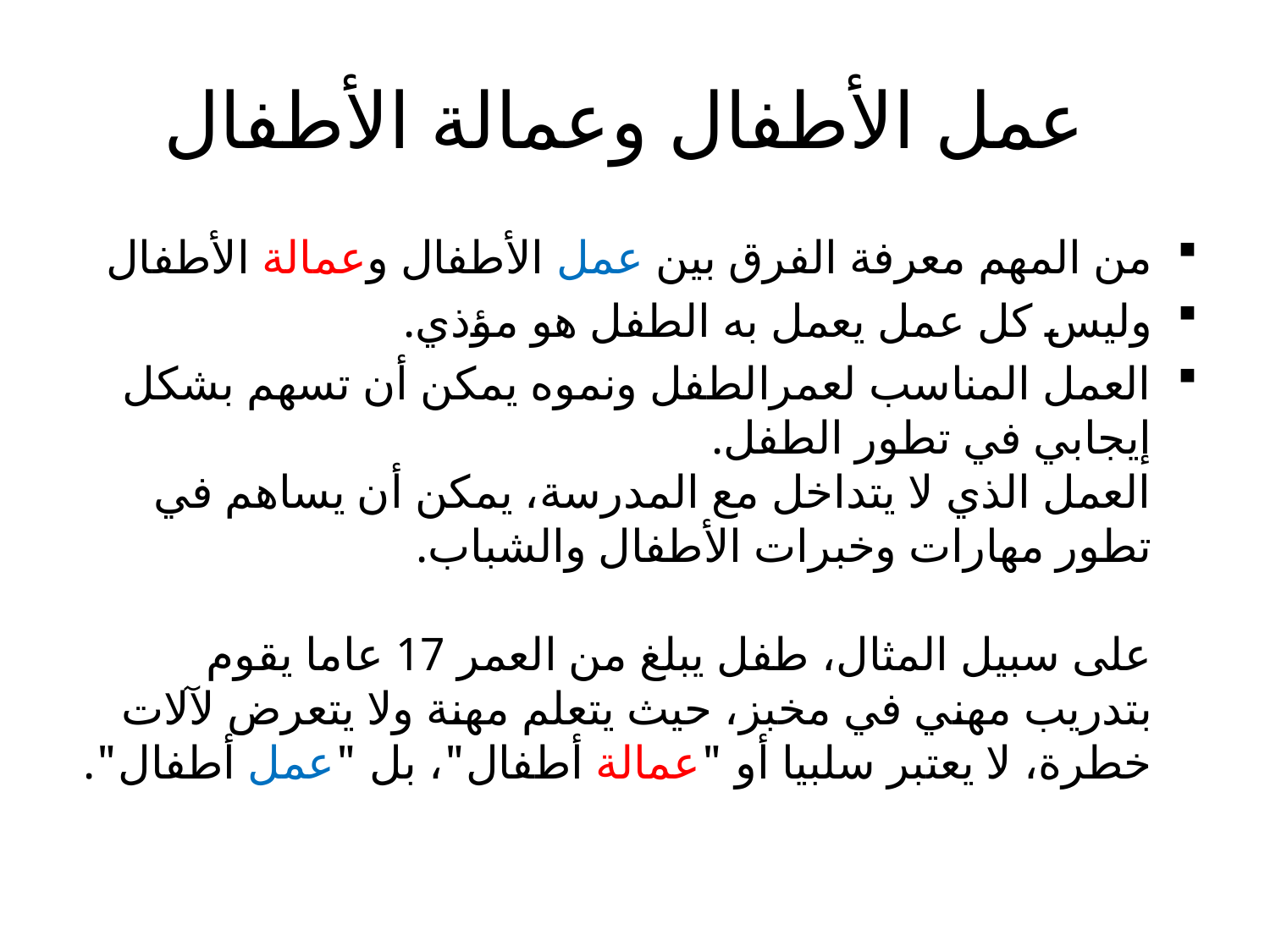

# عمل الأطفال وعمالة الأطفال
من المهم معرفة الفرق بين عمل الأطفال وعمالة الأطفال
وليس كل عمل يعمل به الطفل هو مؤذي.
العمل المناسب لعمرالطفل ونموه يمكن أن تسهم بشكل إيجابي في تطور الطفل.
العمل الذي لا يتداخل مع المدرسة، يمكن أن يساهم في تطور مهارات وخبرات الأطفال والشباب.
على سبيل المثال، طفل يبلغ من العمر 17 عاما يقوم بتدريب مهني في مخبز، حيث يتعلم مهنة ولا يتعرض لآلات خطرة، لا يعتبر سلبيا أو "عمالة أطفال"، بل "عمل أطفال".